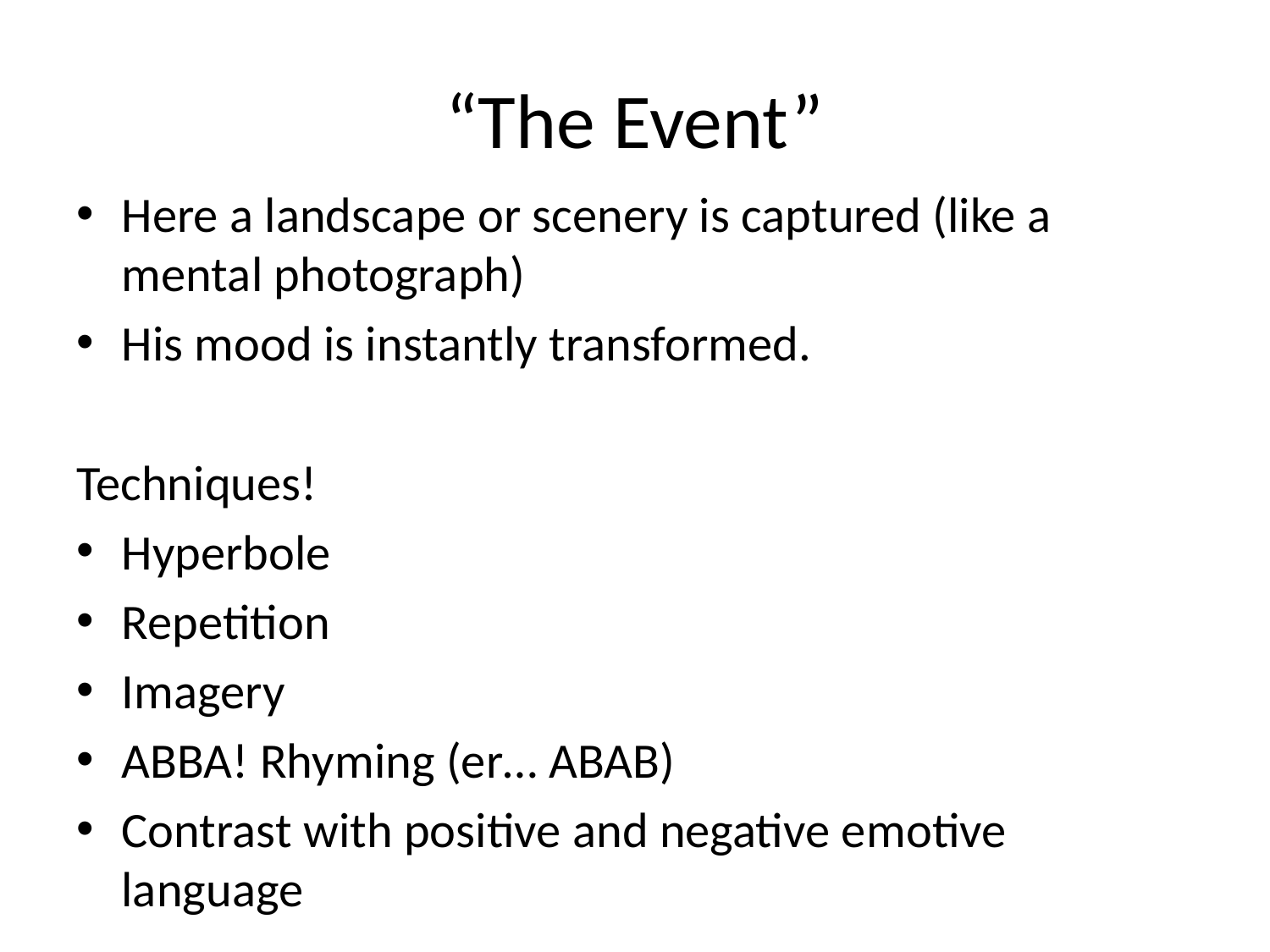

# “The Event”
Here a landscape or scenery is captured (like a mental photograph)
His mood is instantly transformed.

Techniques!
Hyperbole
Repetition
Imagery
ABBA! Rhyming (er… ABAB)
Contrast with positive and negative emotive language